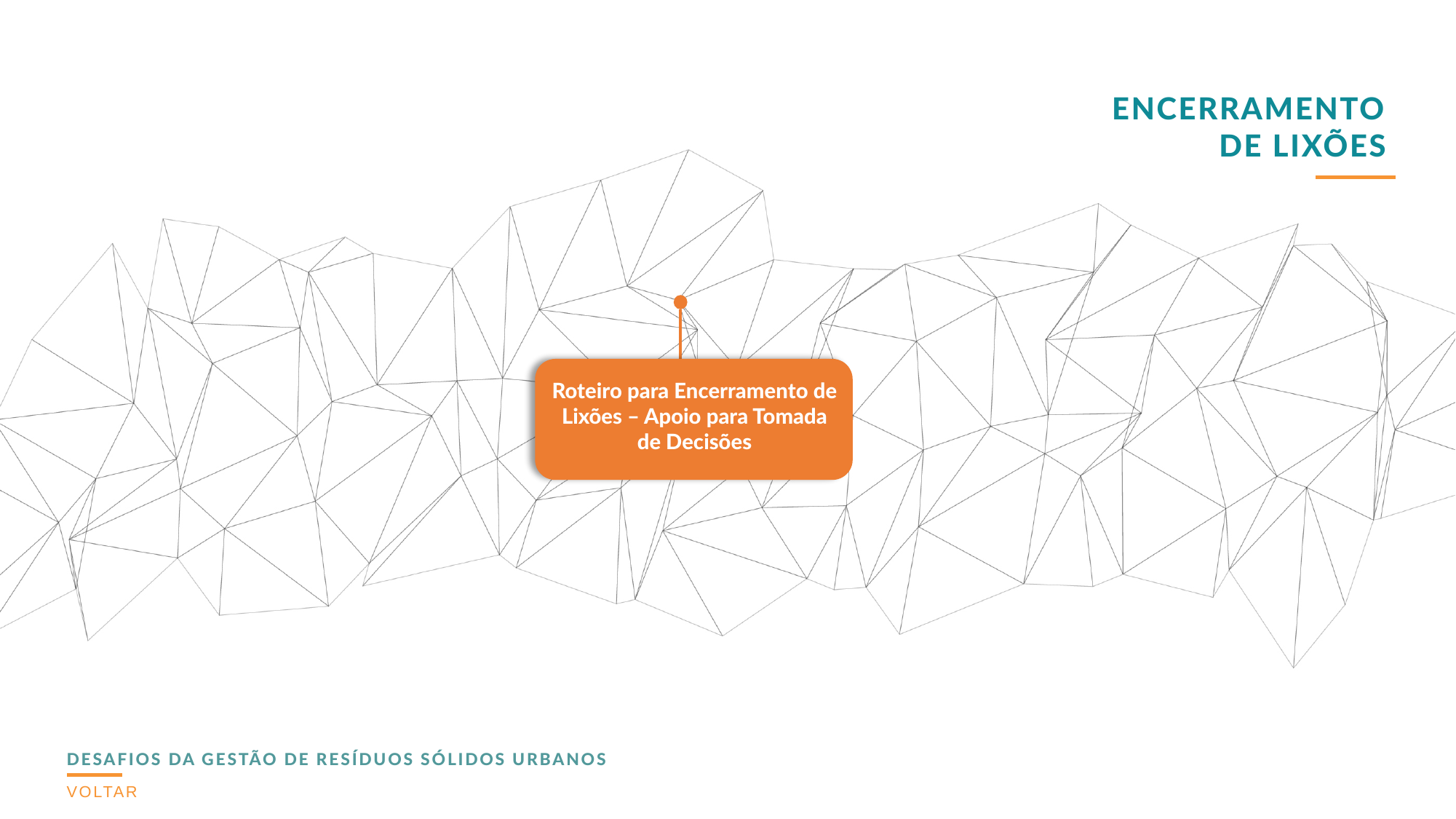

ENCERRAMENTO
DE LIXÕES

Roteiro para Encerramento de Lixões – Apoio para Tomada de Decisões
DESAFIOS DA GESTÃO DE RESÍDUOS SÓLIDOS URBANOS
VOLTAR